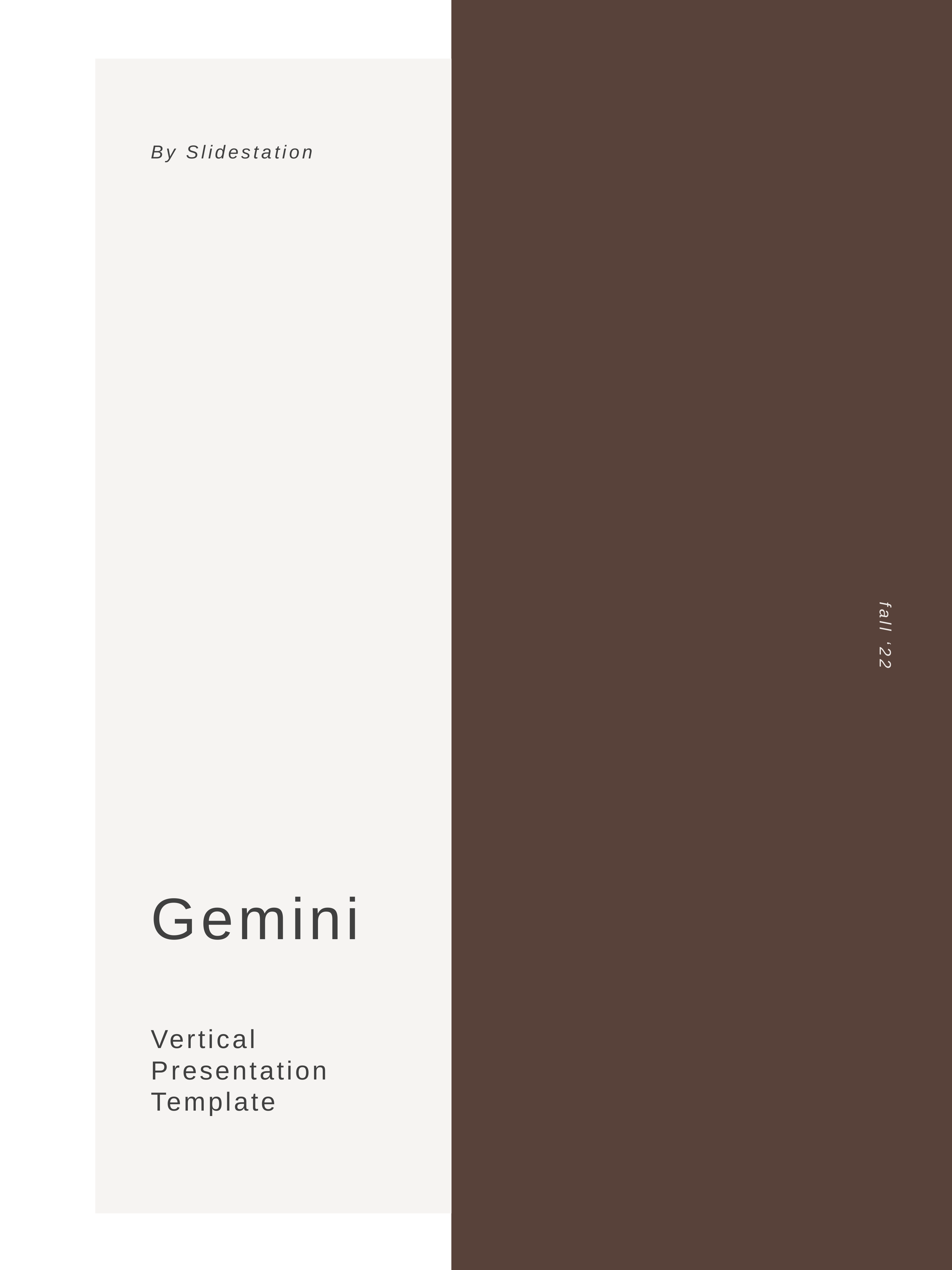

By Slidestation
fall ‘22
Gemini
Vertical
Presentation
Template